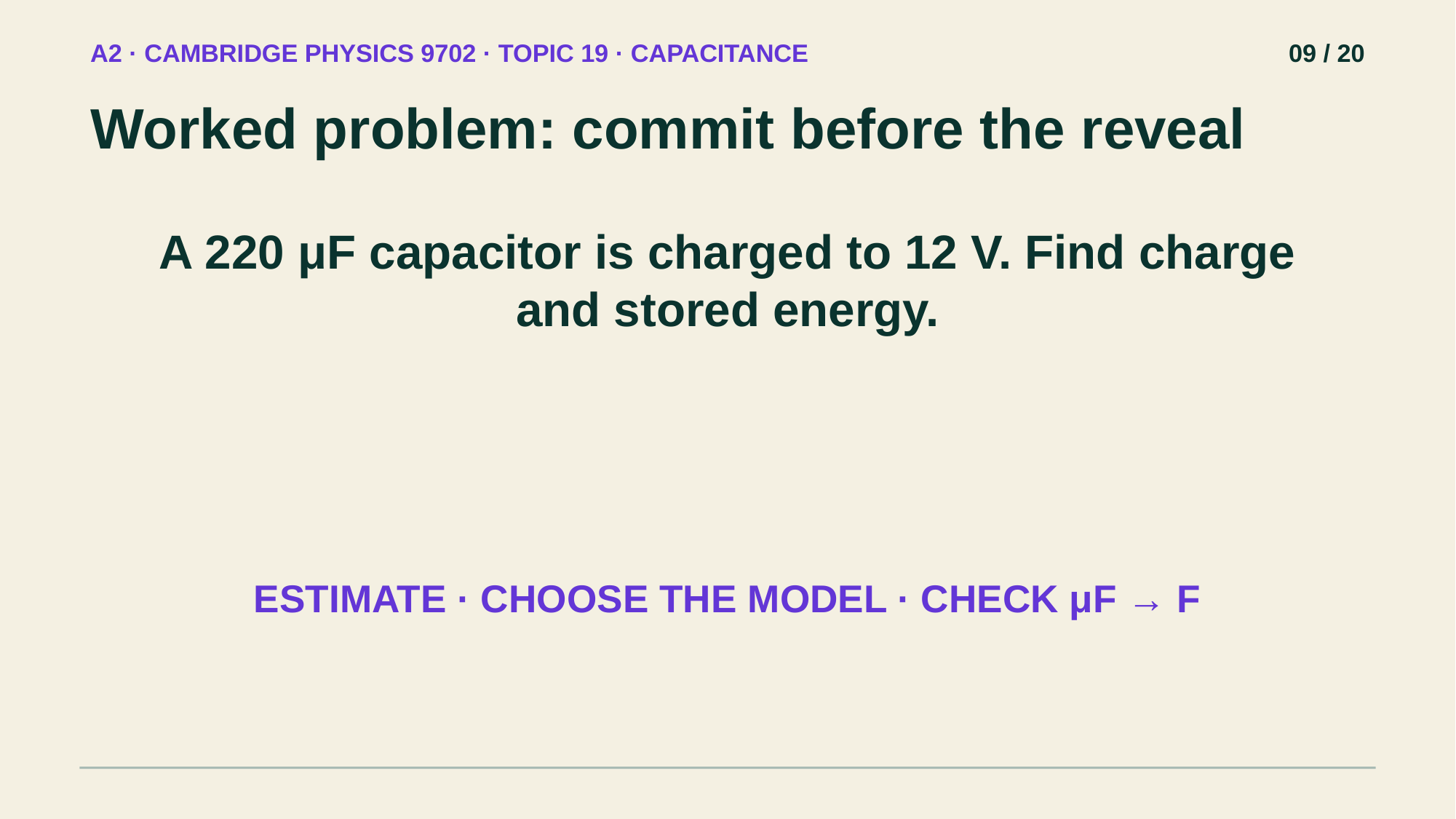

A2 · CAMBRIDGE PHYSICS 9702 · TOPIC 19 · CAPACITANCE
09 / 20
Worked problem: commit before the reveal
A 220 μF capacitor is charged to 12 V. Find charge and stored energy.
ESTIMATE · CHOOSE THE MODEL · CHECK μF → F